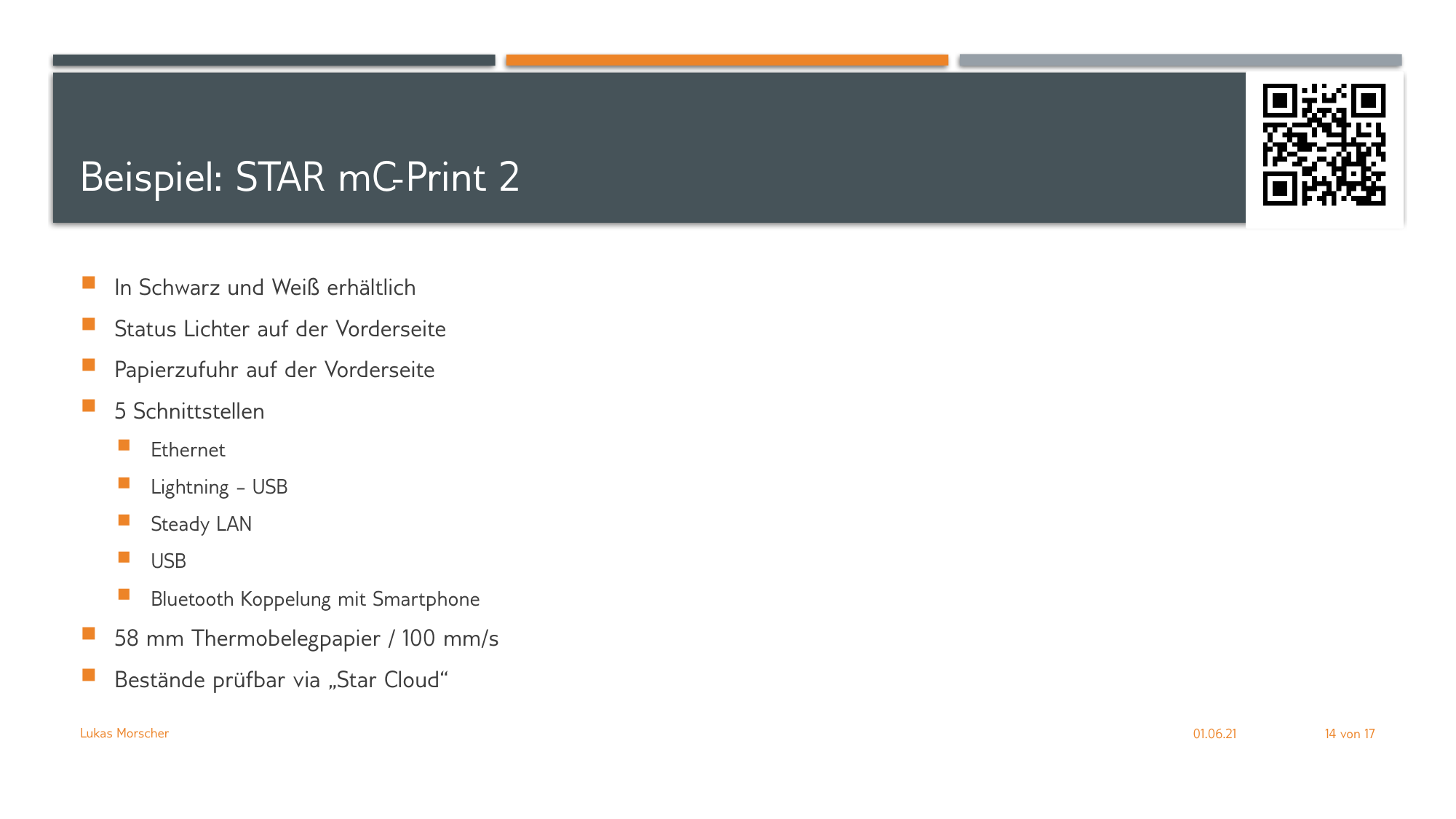

# Beispiel: STAR mC-Print 2
In Schwarz und Weiß erhältlich
Status Lichter auf der Vorderseite
Papierzufuhr auf der Vorderseite
5 Schnittstellen
Ethernet
Lightning – USB
Steady LAN
USB
Bluetooth Koppelung mit Smartphone
58 mm Thermobelegpapier / 100 mm/s
Bestände prüfbar via „Star Cloud“

Lukas Morscher
01.06.21
14 von 17